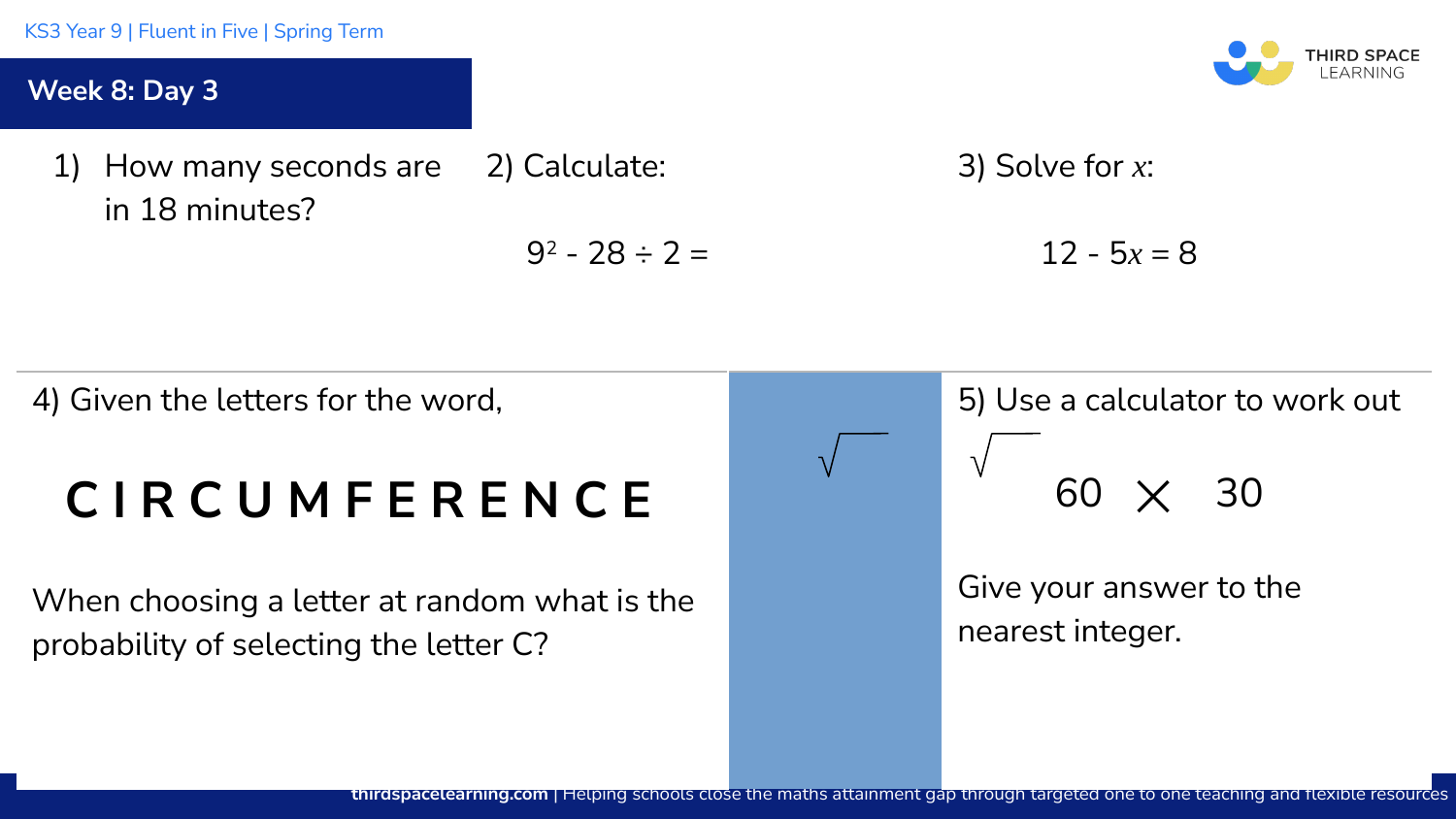

Week 8: Day 3
| How many seconds are in 18 minutes? |  | 2) Calculate: 92 - 28 ÷ 2 = |  | 3) Solve for x: 12 - 5x = 8 |
| --- | --- | --- | --- | --- |
| 4) Given the letters for the word, C I R C U M F E R E N C E When choosing a letter at random what is the probability of selecting the letter C? |  |  | 5) Use a calculator to work out 60 ⨉ 30 Give your answer to the nearest integer. |  |